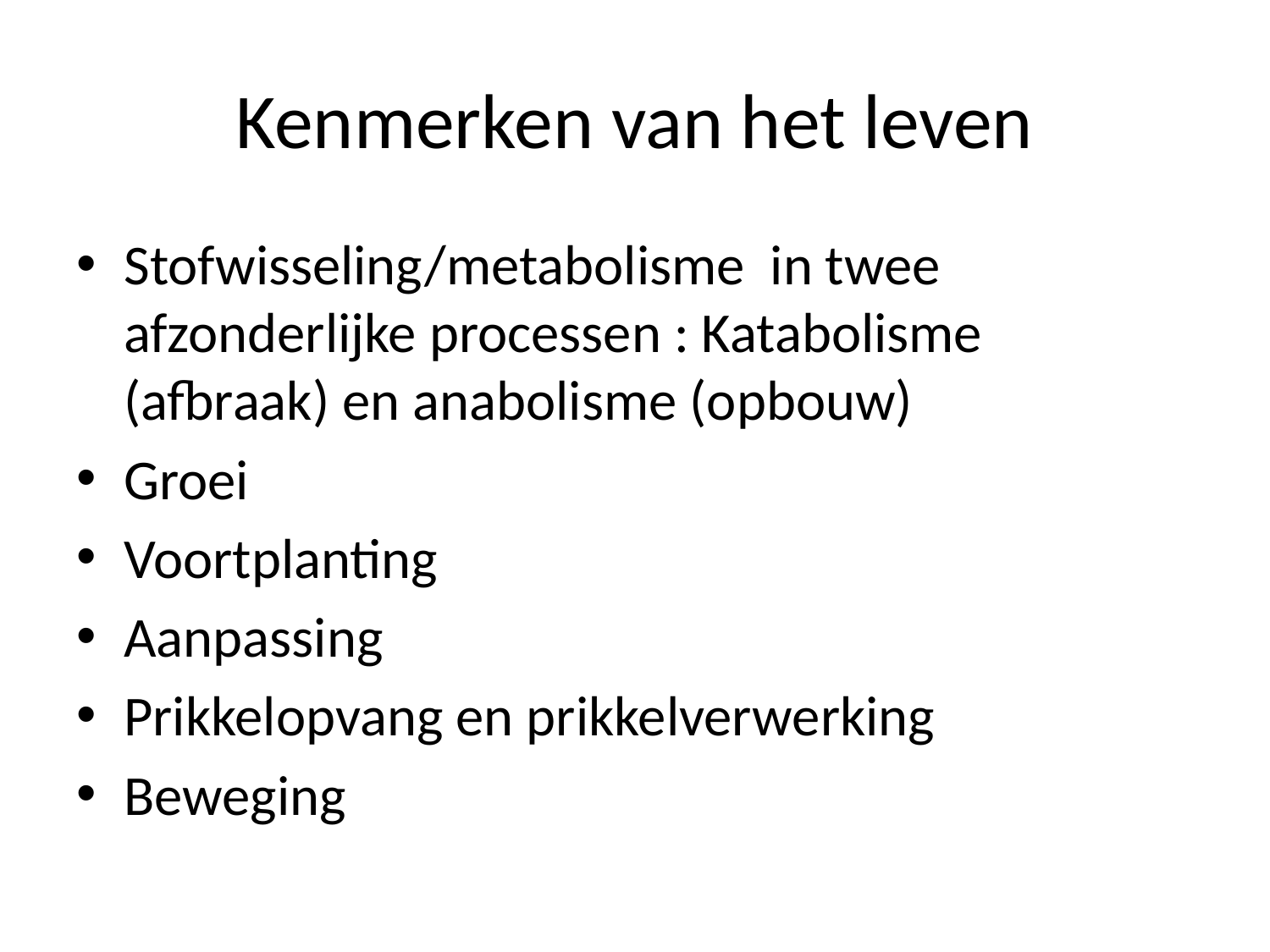

# Kenmerken van het leven
Stofwisseling/metabolisme  in twee afzonderlijke processen : Katabolisme (afbraak) en anabolisme (opbouw)
Groei
Voortplanting
Aanpassing
Prikkelopvang en prikkelverwerking
Beweging